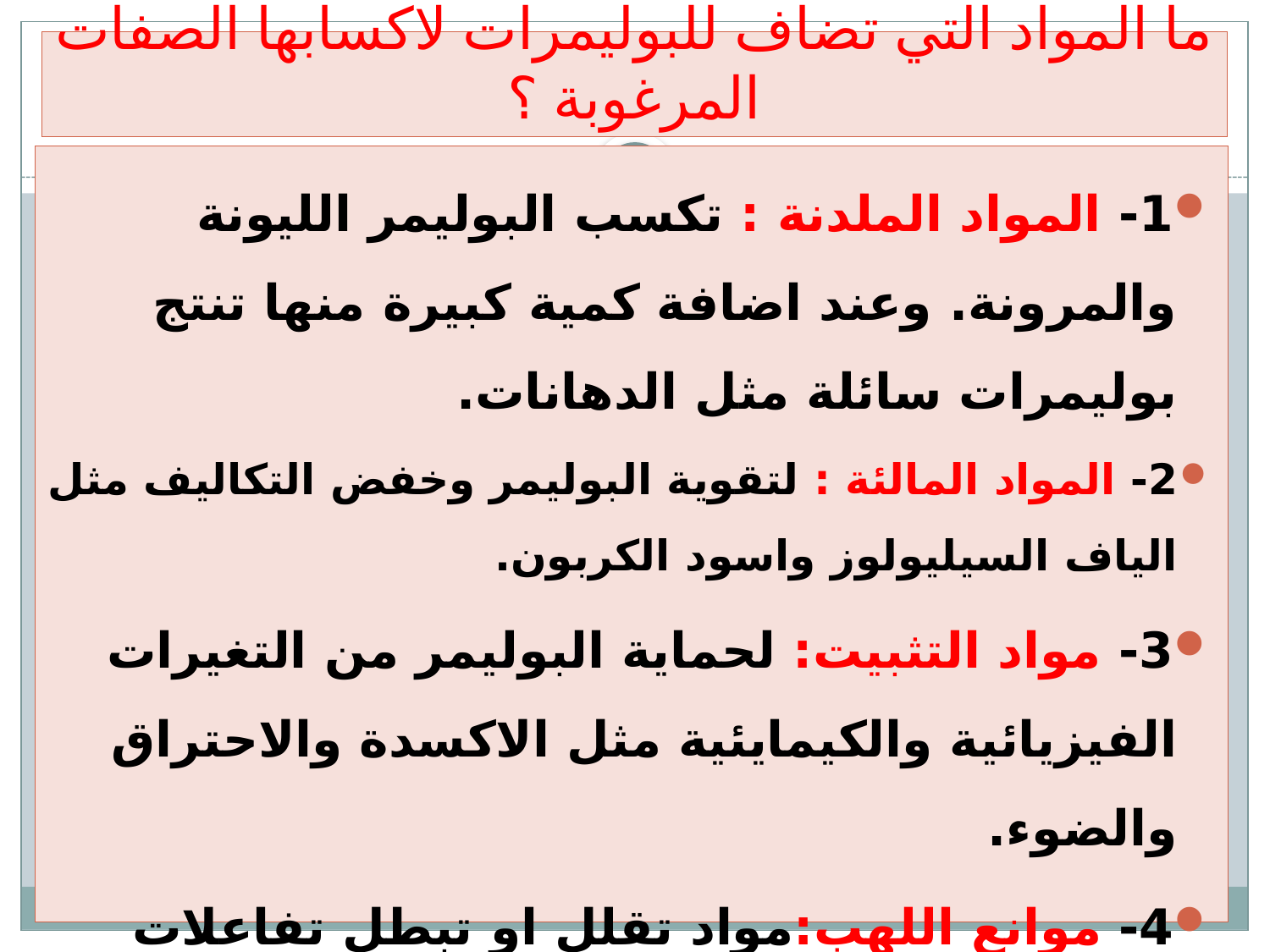

# ما المواد التي تضاف للبوليمرات لاكسابها الصفات المرغوبة ؟
1- المواد الملدنة : تكسب البوليمر الليونة والمرونة. وعند اضافة كمية كبيرة منها تنتج بوليمرات سائلة مثل الدهانات.
2- المواد المالئة : لتقوية البوليمر وخفض التكاليف مثل الياف السيليولوز واسود الكربون.
3- مواد التثبيت: لحماية البوليمر من التغيرات الفيزيائية والكيمايئية مثل الاكسدة والاحتراق والضوء.
4- موانع اللهب:مواد تقلل او تبطل تفاعلات الاحتراق.
5-مواد التلوين: هي أصباغ أو أخضاب تضاف إلى البوليمر لإكسابة اللون المطلوب.